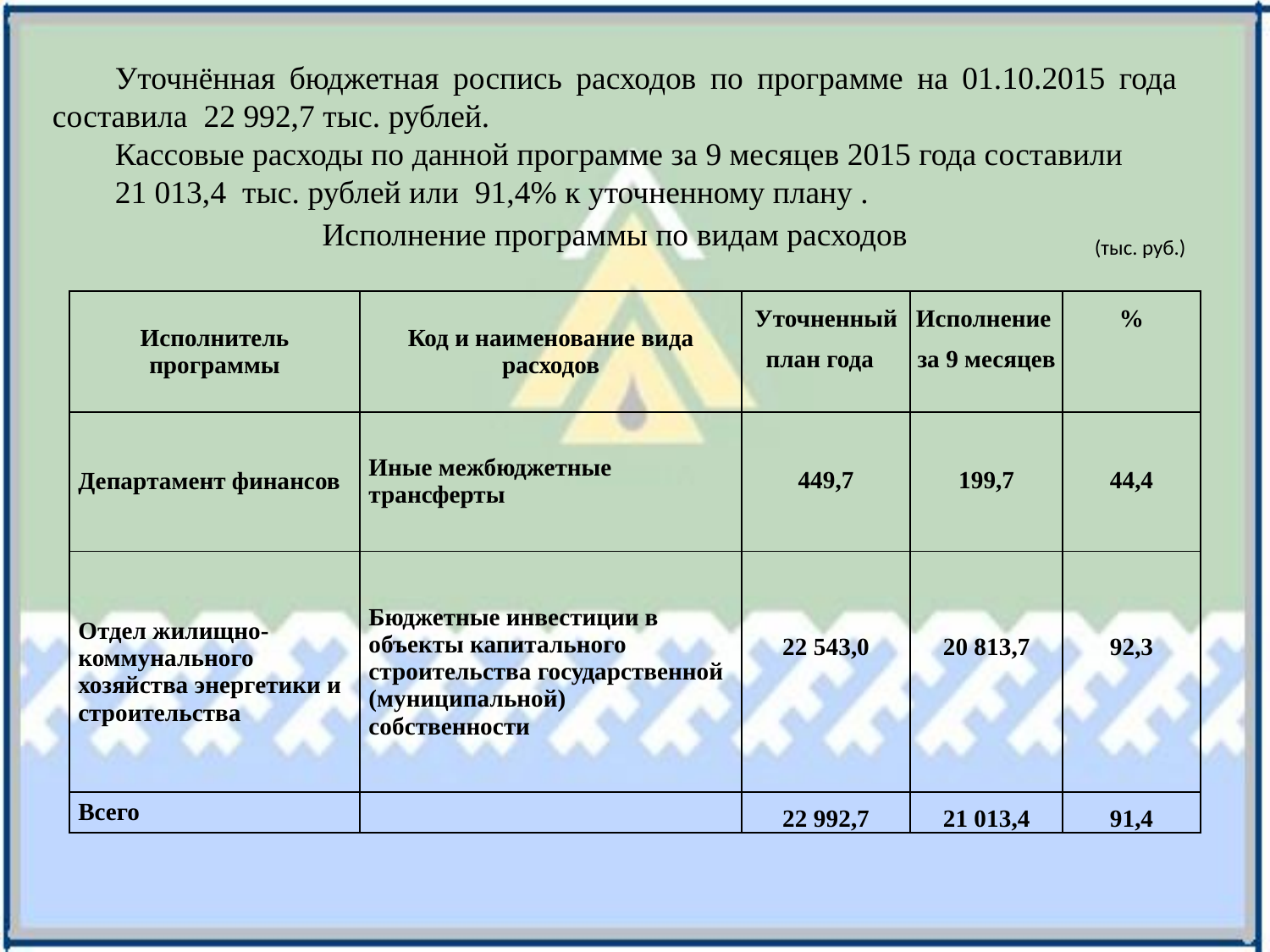

Уточнённая бюджетная роспись расходов по программе на 01.10.2015 года составила  22 992,7 тыс. рублей.
Кассовые расходы по данной программе за 9 месяцев 2015 года составили
21 013,4  тыс. рублей или  91,4% к уточненному плану .
Исполнение программы по видам расходов
(тыс. руб.)
| Исполнитель программы | Код и наименование вида расходов | Уточненный план года | Исполнение за 9 месяцев | % |
| --- | --- | --- | --- | --- |
| Департамент финансов | Иные межбюджетные трансферты | 449,7 | 199,7 | 44,4 |
| Отдел жилищно-коммунального хозяйства энергетики и строительства | Бюджетные инвестиции в объекты капитального строительства государственной (муниципальной) собственности | 22 543,0 | 20 813,7 | 92,3 |
| Всего |  | 22 992,7 | 21 013,4 | 91,4 |